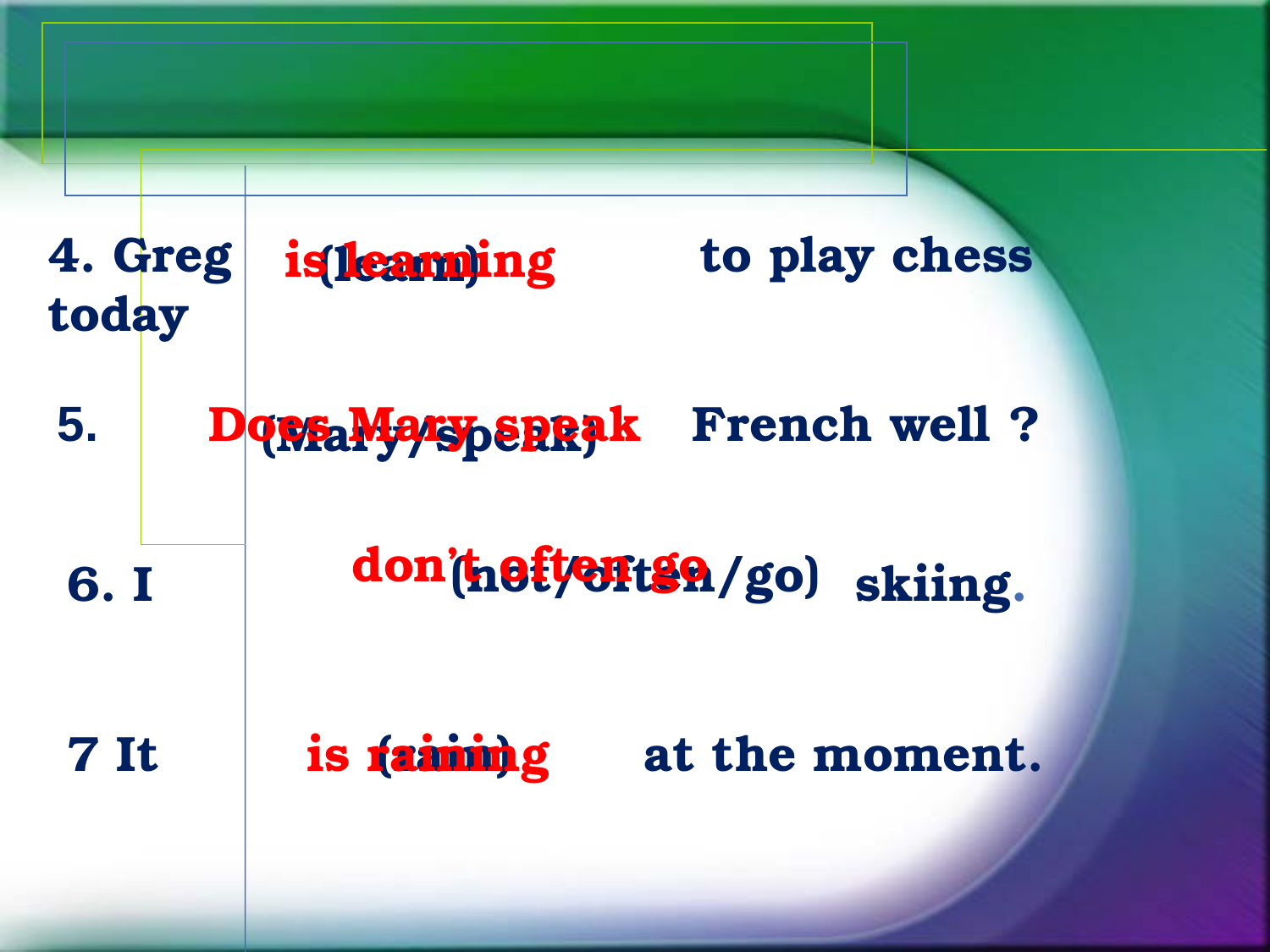

4. Greg                            to play chess today
is learning
(learn)
5.                                      French well ?
Does Mary speak
(Mary/speak)
don’t often go
(not/often/go)
6. I                                          skiing.
7 It                             at the moment.
is raining
(rain)